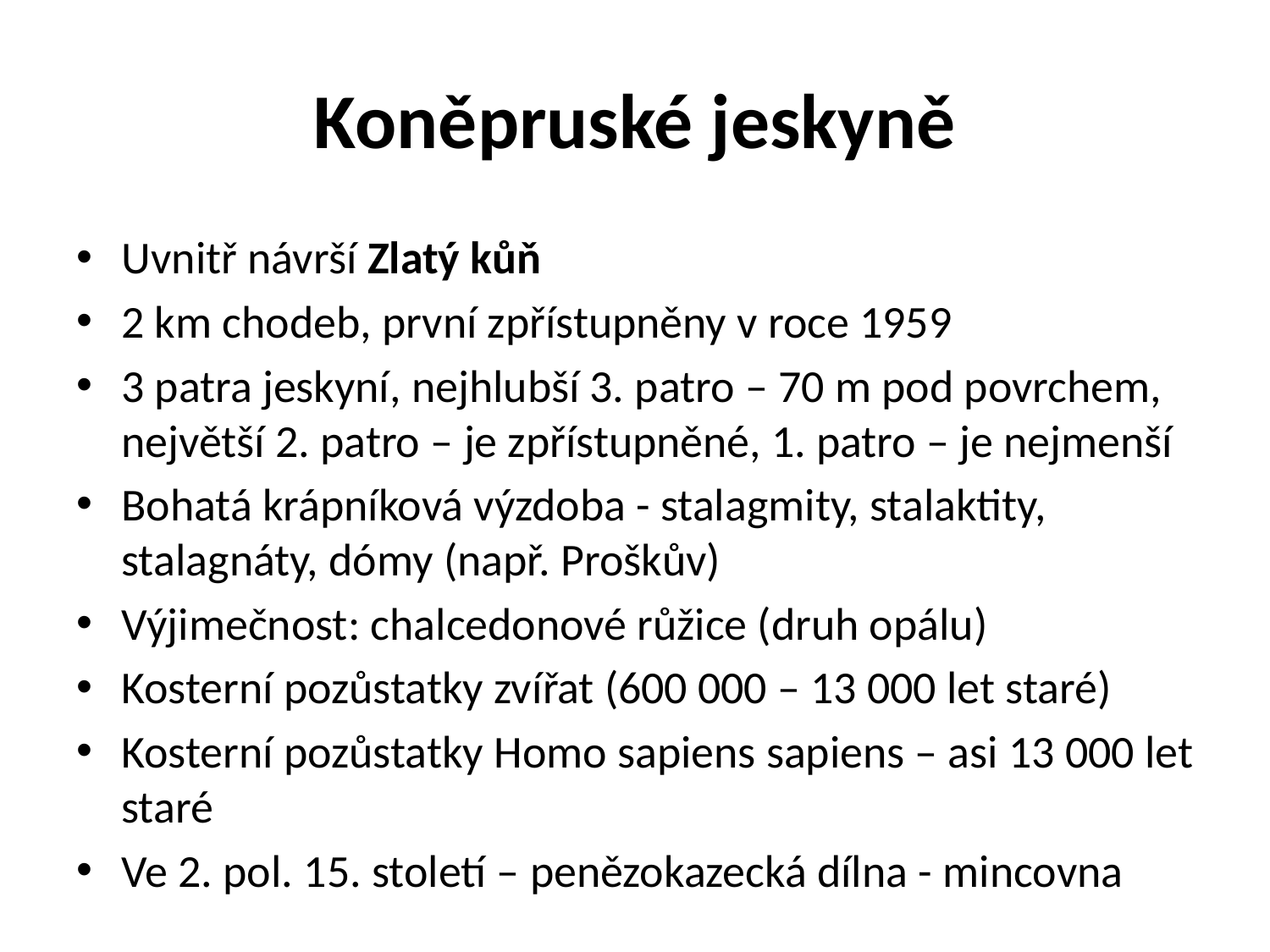

# Koněpruské jeskyně
Uvnitř návrší Zlatý kůň
2 km chodeb, první zpřístupněny v roce 1959
3 patra jeskyní, nejhlubší 3. patro – 70 m pod povrchem, největší 2. patro – je zpřístupněné, 1. patro – je nejmenší
Bohatá krápníková výzdoba - stalagmity, stalaktity, stalagnáty, dómy (např. Proškův)
Výjimečnost: chalcedonové růžice (druh opálu)
Kosterní pozůstatky zvířat (600 000 – 13 000 let staré)
Kosterní pozůstatky Homo sapiens sapiens – asi 13 000 let staré
Ve 2. pol. 15. století – penězokazecká dílna - mincovna